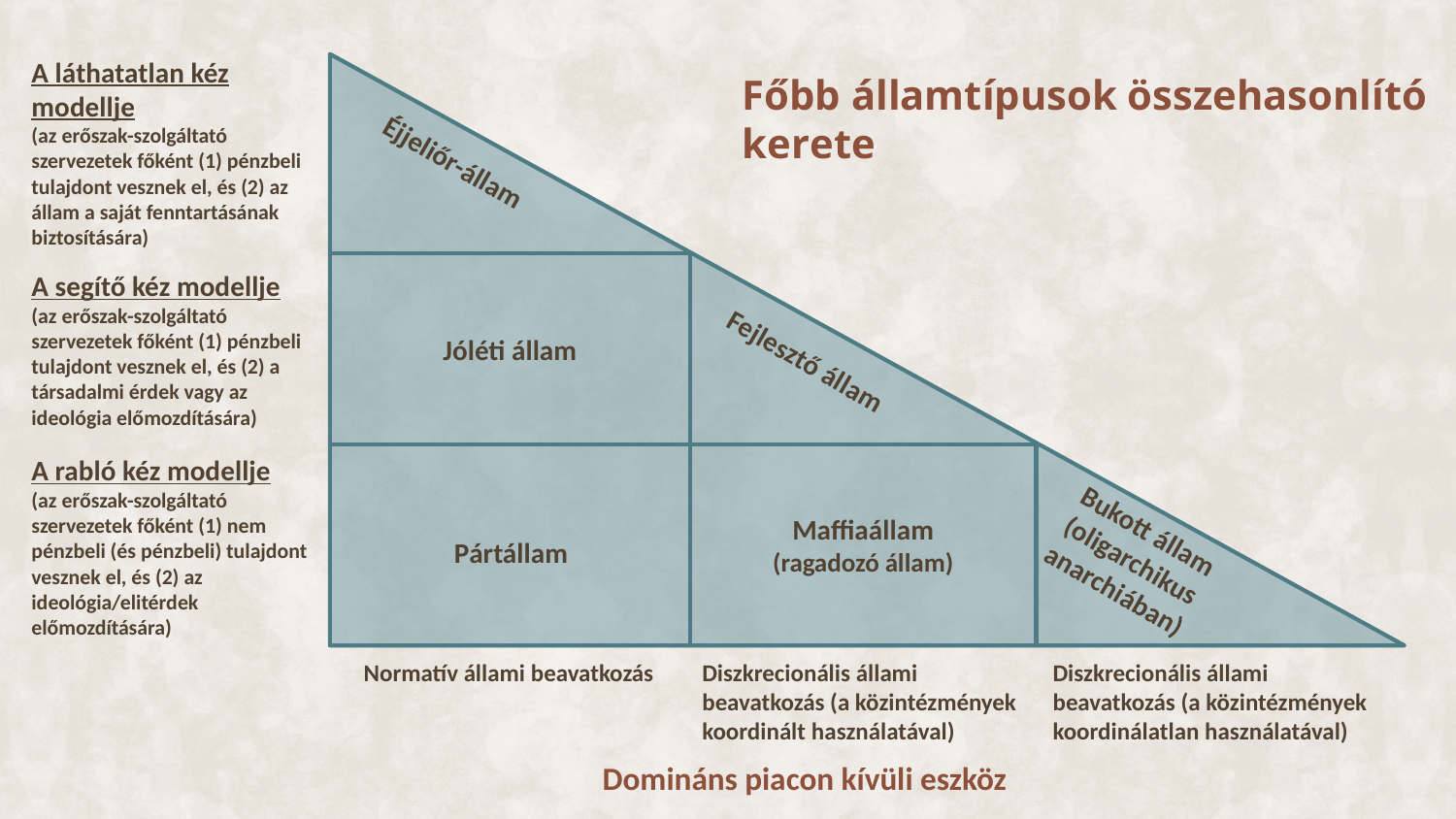

# Főbb államtípusok összehasonlító kerete

A láthatatlan kéz modellje
(az erőszak-szolgáltató szervezetek főként (1) pénzbeli tulajdont vesznek el, és (2) az állam a saját fenntartásának
biztosítására)
Éjjeliőr-állam
A segítő kéz modellje
(az erőszak-szolgáltató szervezetek főként (1) pénzbeli tulajdont vesznek el, és (2) a társadalmi érdek vagy az ideológia előmozdítására)

Jóléti állam
Fejlesztő állam

A rabló kéz modellje
(az erőszak-szolgáltató szervezetek főként (1) nem pénzbeli (és pénzbeli) tulajdont vesznek el, és (2) az ideológia/elitérdek előmozdítására)
Bukott állam (oligarchikus anarchiában)
Maffiaállam
(ragadozó állam)
Pártállam
Normatív állami beavatkozás
Diszkrecionális állami beavatkozás (a közintézmények koordinált használatával)
Diszkrecionális állami beavatkozás (a közintézmények koordinálatlan használatával)
Domináns piacon kívüli eszköz